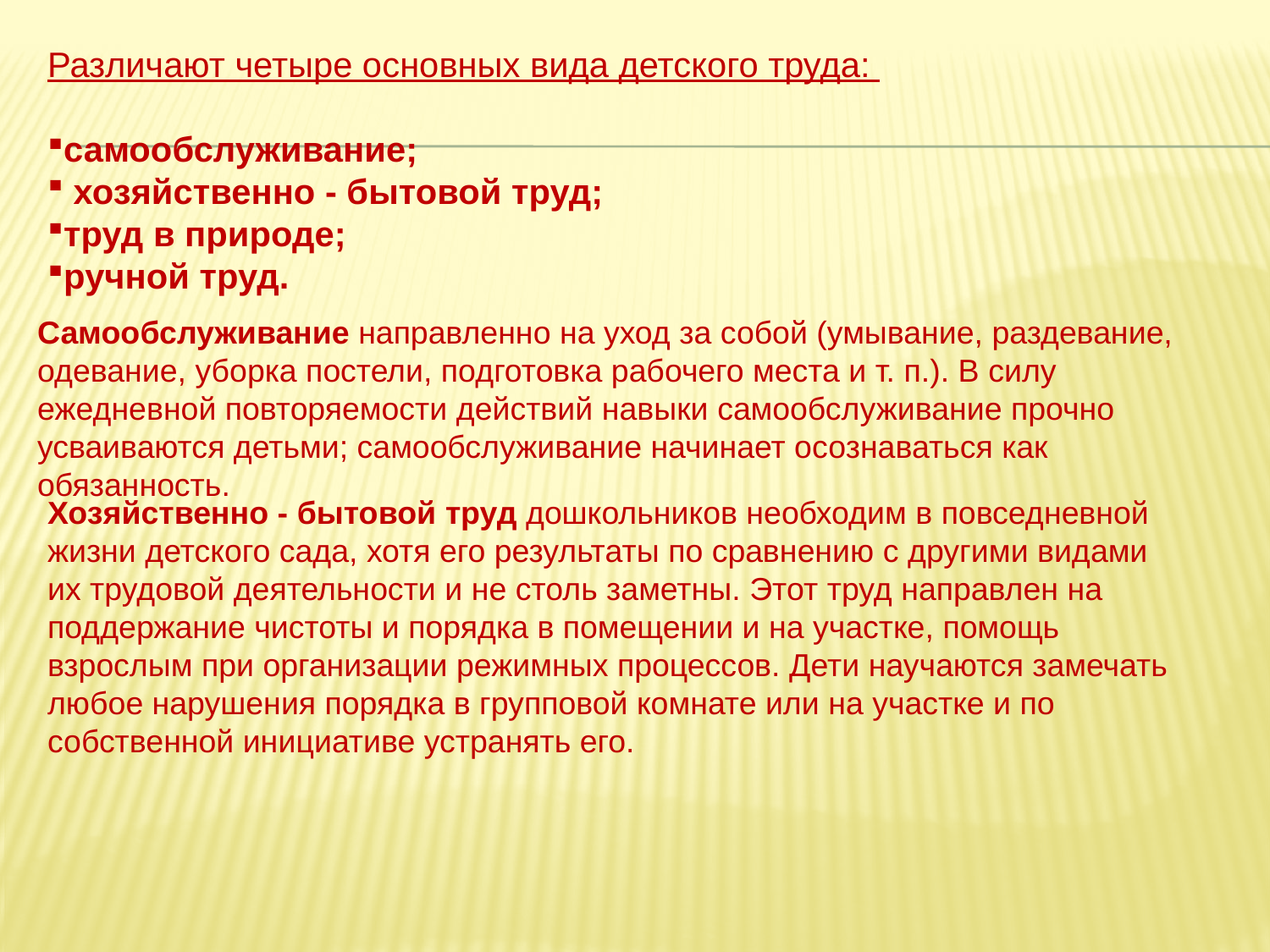

Различают четыре основных вида детского труда:

самообслуживание;
 хозяйственно - бытовой труд;
труд в природе;
ручной труд.
Самообслуживание направленно на уход за собой (умывание, раздевание, одевание, уборка постели, подготовка рабочего места и т. п.). В силу ежедневной повторяемости действий навыки самообслуживание прочно усваиваются детьми; самообслуживание начинает осознаваться как обязанность.
Хозяйственно - бытовой труд дошкольников необходим в повседневной жизни детского сада, хотя его результаты по сравнению с другими видами их трудовой деятельности и не столь заметны. Этот труд направлен на поддержание чистоты и порядка в помещении и на участке, помощь взрослым при организации режимных процессов. Дети научаются замечать любое нарушения порядка в групповой комнате или на участке и по собственной инициативе устранять его.